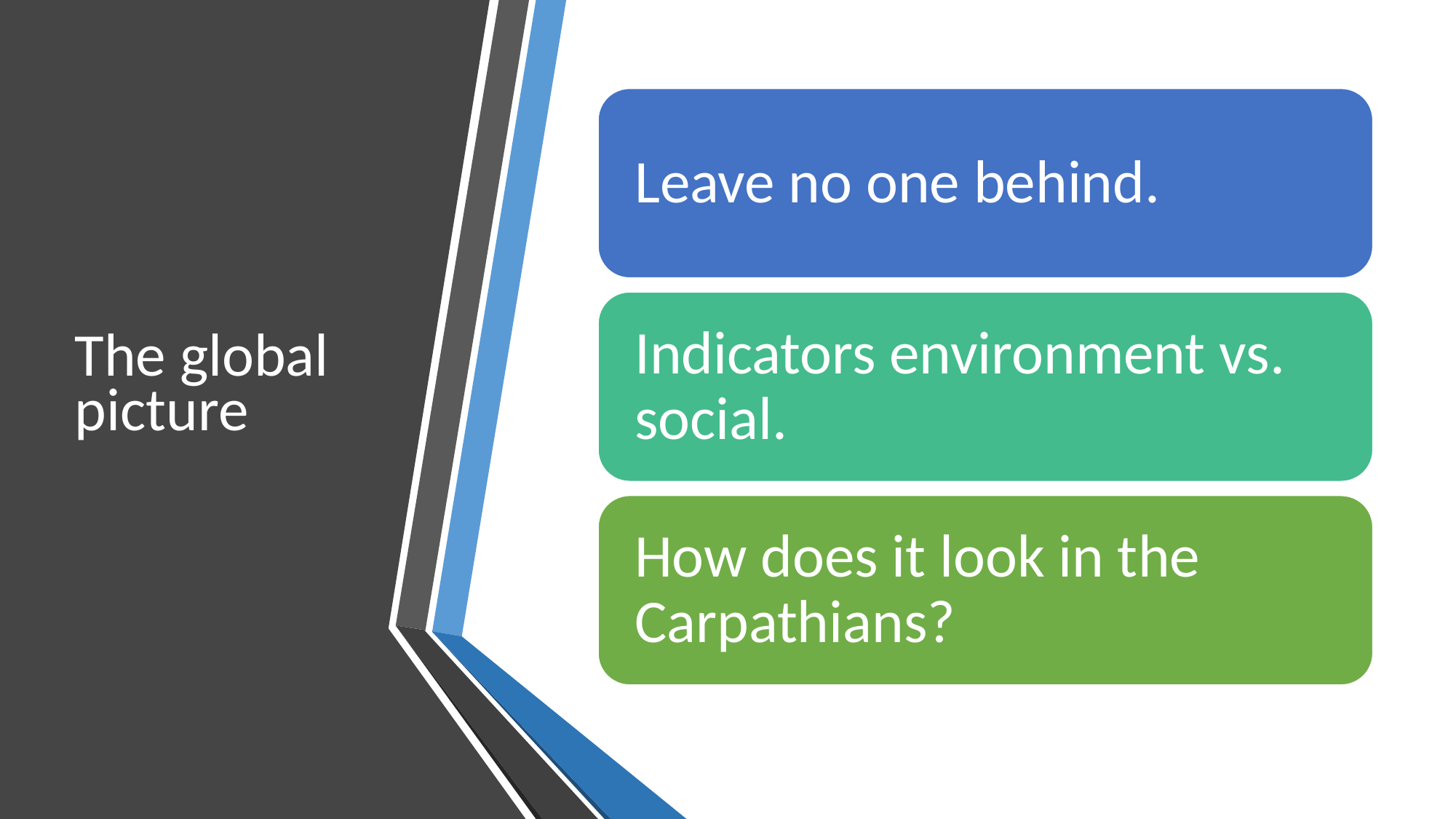

# The global picture
Leave no one behind.
Indicators environment vs. social.
How does it look in the Carpathians?